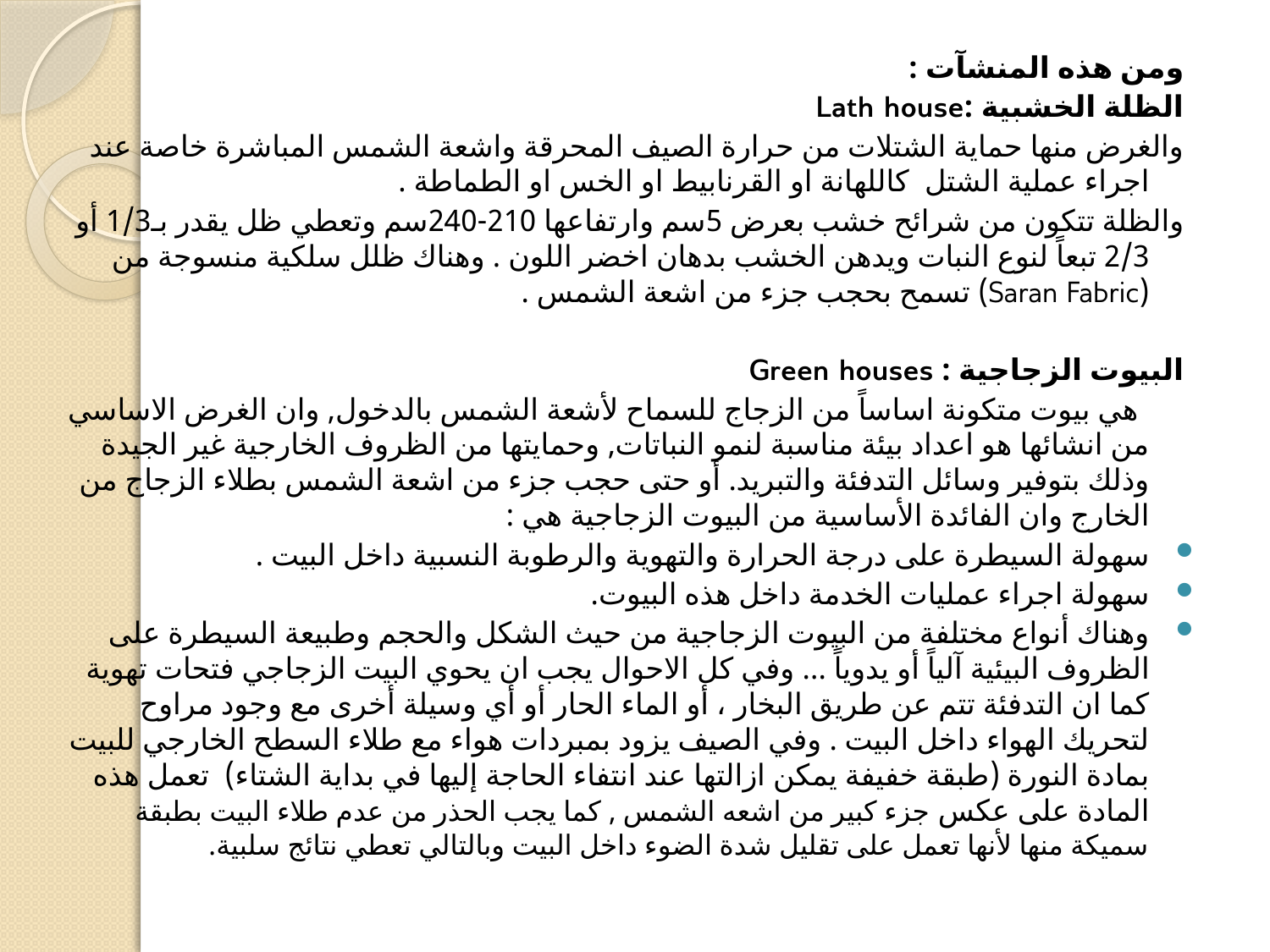

#
ومن هذه المنشآت :
الظلة الخشبية :Lath house
والغرض منها حماية الشتلات من حرارة الصيف المحرقة واشعة الشمس المباشرة خاصة عند اجراء عملية الشتل  كاللهانة او القرنابيط او الخس او الطماطة .
والظلة تتكون من شرائح خشب بعرض 5سم وارتفاعها 210-240سم وتعطي ظل يقدر بـ1/3 أو 2/3 تبعاً لنوع النبات ويدهن الخشب بدهان اخضر اللون . وهناك ظلل سلكية منسوجة من (Saran Fabric) تسمح بحجب جزء من اشعة الشمس .

البيوت الزجاجية : Green houses
      هي بيوت متكونة اساساً من الزجاج للسماح لأشعة الشمس بالدخول, وان الغرض الاساسي من انشائها هو اعداد بيئة مناسبة لنمو النباتات, وحمايتها من الظروف الخارجية غير الجيدة وذلك بتوفير وسائل التدفئة والتبريد. أو حتى حجب جزء من اشعة الشمس بطلاء الزجاج من الخارج وان الفائدة الأساسية من البيوت الزجاجية هي :
سهولة السيطرة على درجة الحرارة والتهوية والرطوبة النسبية داخل البيت .
سهولة اجراء عمليات الخدمة داخل هذه البيوت.
وهناك أنواع مختلفة من البيوت الزجاجية من حيث الشكل والحجم وطبيعة السيطرة على الظروف البيئية آلياً أو يدوياً ... وفي كل الاحوال يجب ان يحوي البيت الزجاجي فتحات تهوية كما ان التدفئة تتم عن طريق البخار ، أو الماء الحار أو أي وسيلة أخرى مع وجود مراوح لتحريك الهواء داخل البيت . وفي الصيف يزود بمبردات هواء مع طلاء السطح الخارجي للبيت بمادة النورة (طبقة خفيفة يمكن ازالتها عند انتفاء الحاجة إليها في بداية الشتاء)  تعمل هذه المادة على عكس جزء كبير من اشعه الشمس , كما يجب الحذر من عدم طلاء البيت بطبقة سميكة منها لأنها تعمل على تقليل شدة الضوء داخل البيت وبالتالي تعطي نتائج سلبية.